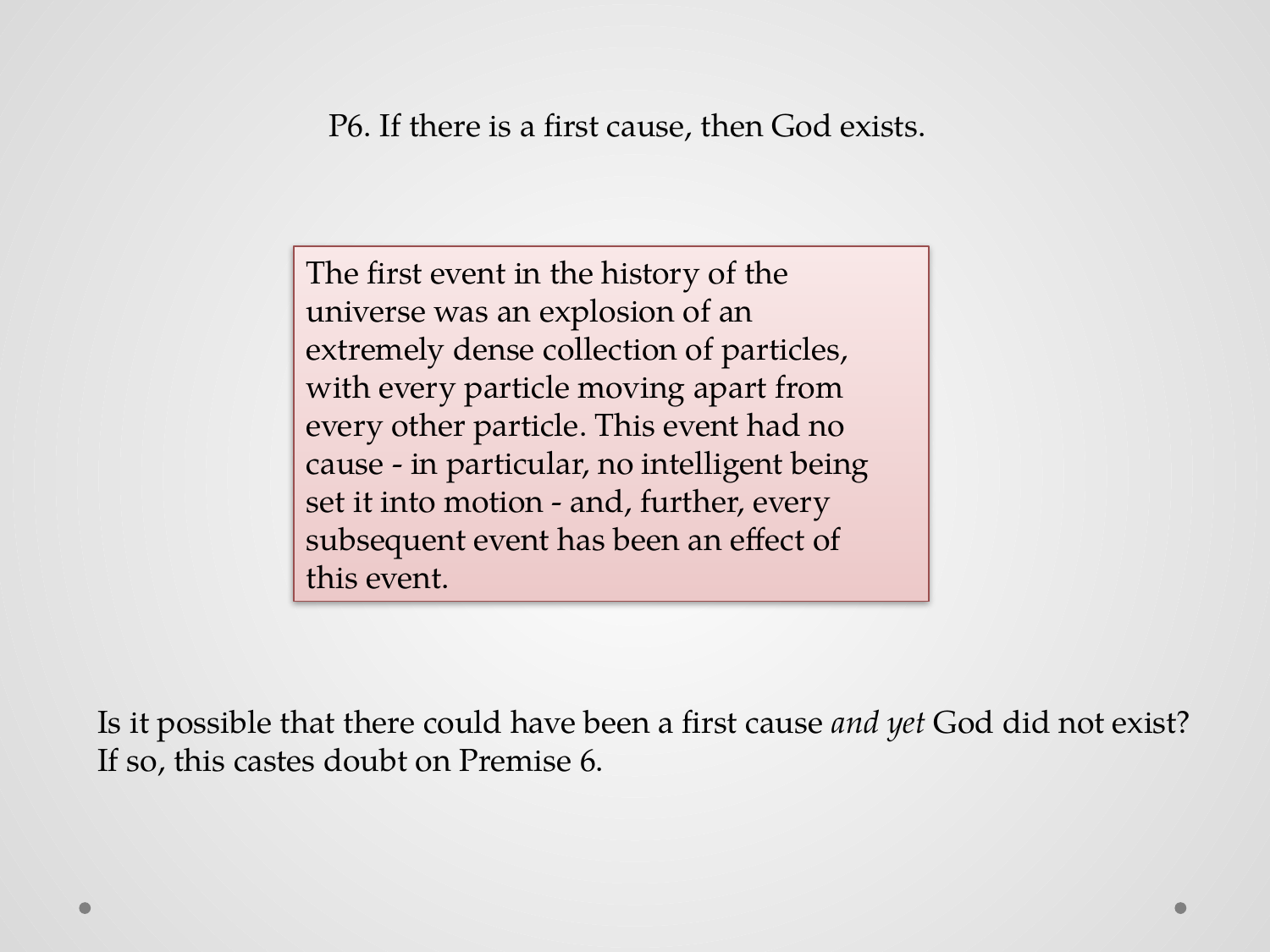

P6. If there is a first cause, then God exists.
The first event in the history of the
universe was an explosion of an
extremely dense collection of particles,
with every particle moving apart from
every other particle. This event had no
cause - in particular, no intelligent being
set it into motion - and, further, every
subsequent event has been an effect of
this event.
Is it possible that there could have been a first cause and yet God did not exist?
If so, this castes doubt on Premise 6.